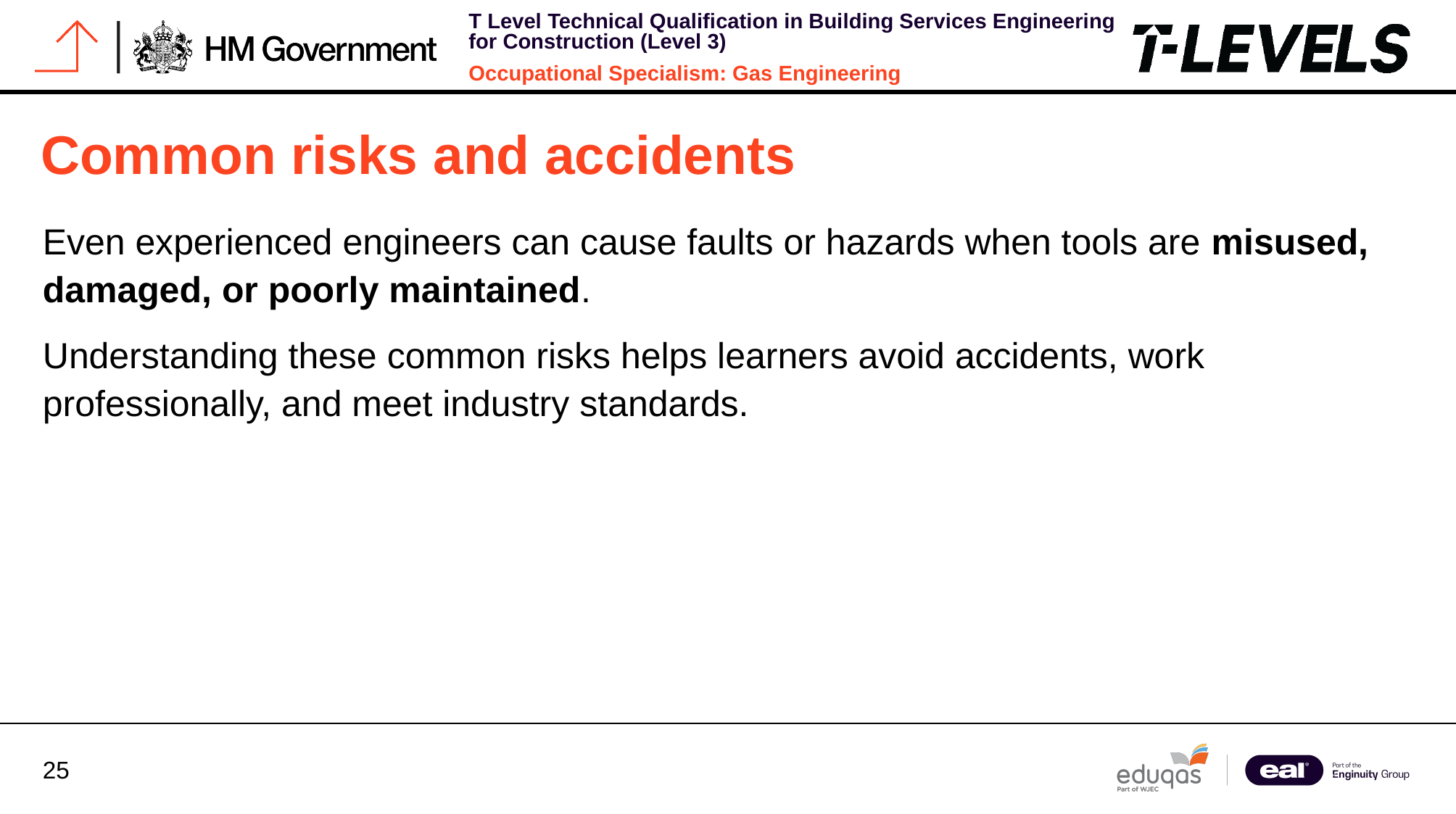

# Common risks and accidents
Even experienced engineers can cause faults or hazards when tools are misused, damaged, or poorly maintained.
Understanding these common risks helps learners avoid accidents, work professionally, and meet industry standards.